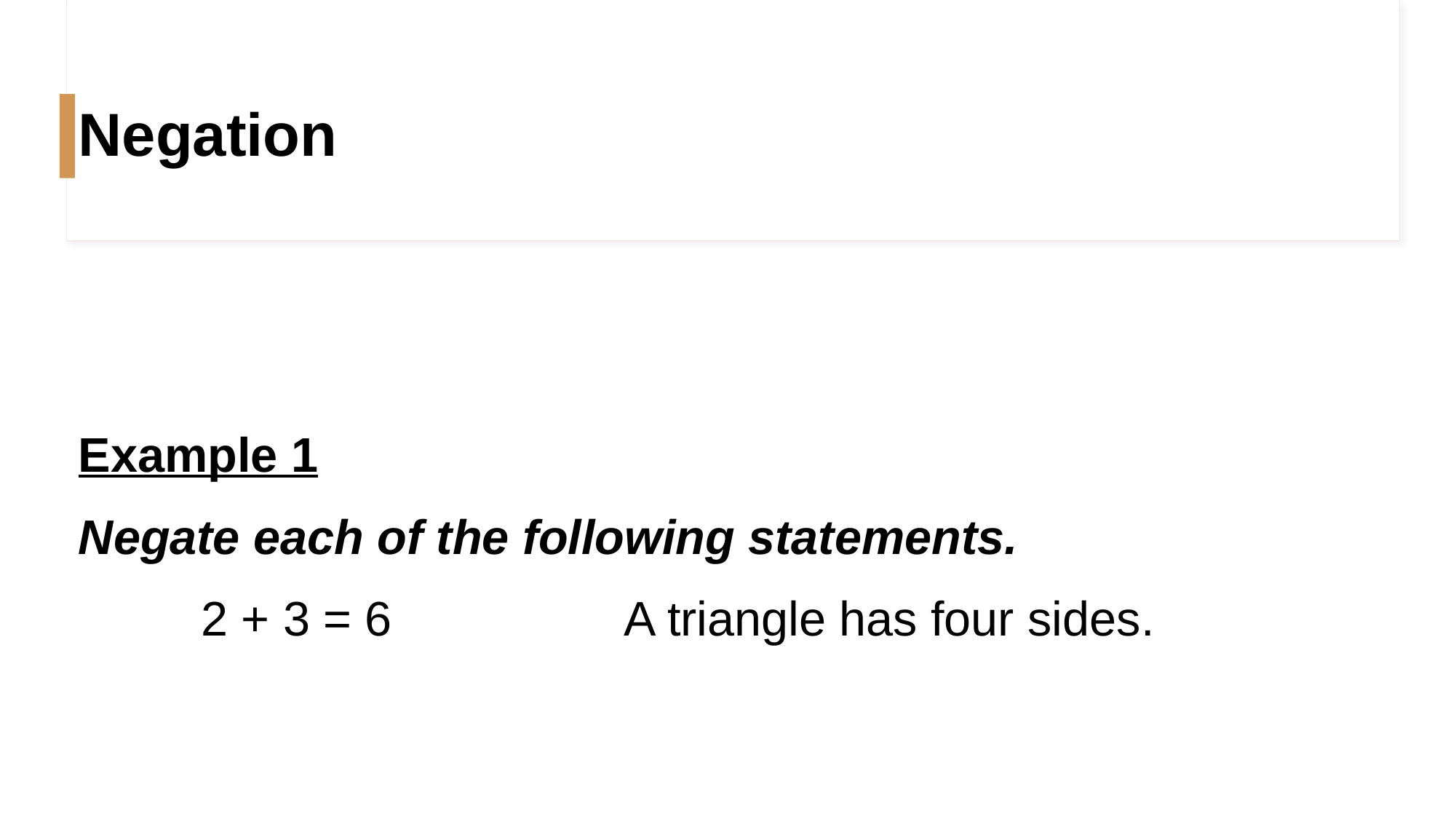

# Negation

Example 1
Negate each of the following statements.
	 2 + 3 = 6 		A triangle has four sides.